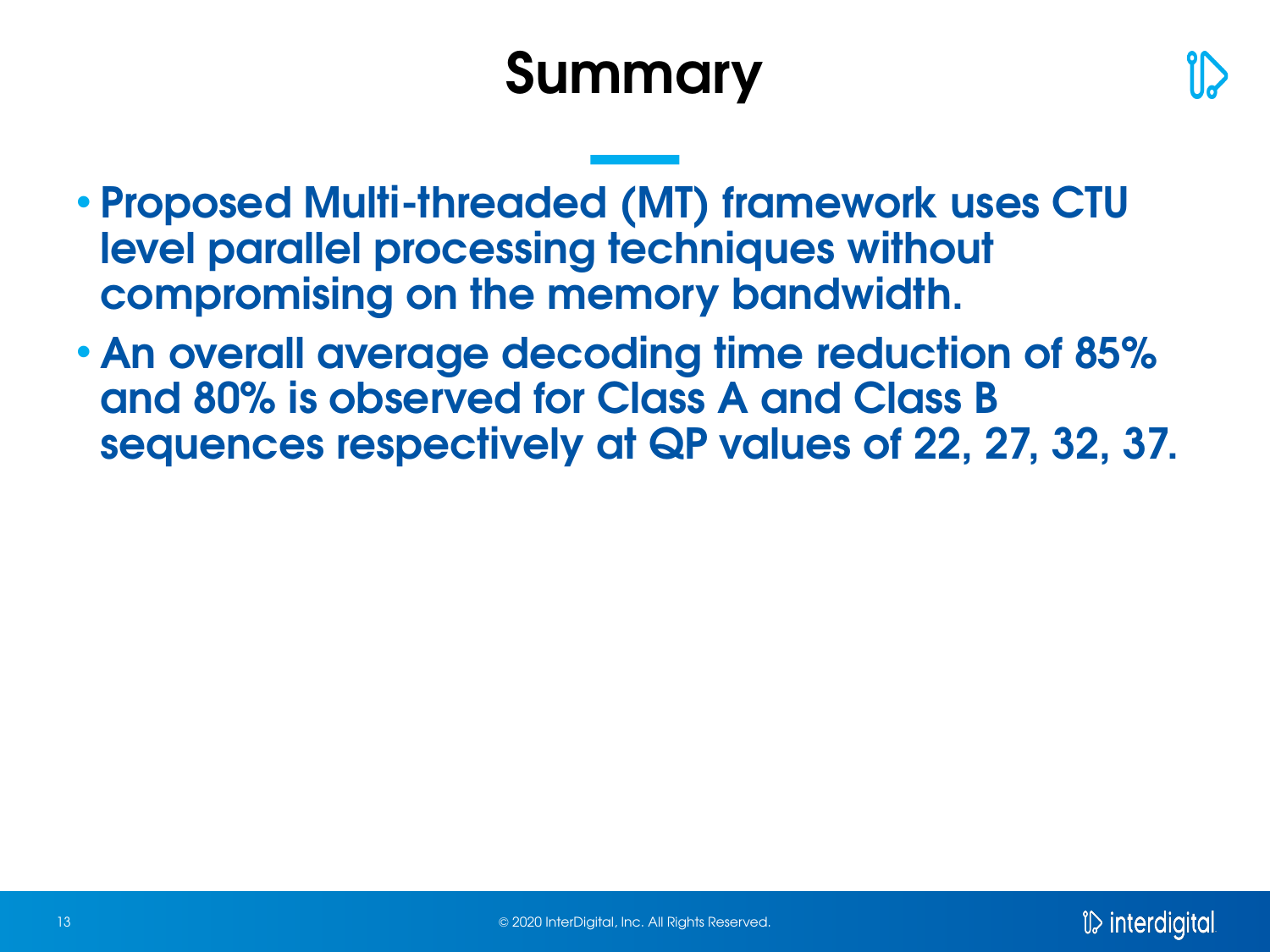

# Summary
Proposed Multi-threaded (MT) framework uses CTU level parallel processing techniques without compromising on the memory bandwidth.
An overall average decoding time reduction of 85% and 80% is observed for Class A and Class B sequences respectively at QP values of 22, 27, 32, 37.
© 2020 InterDigital, Inc. All Rights Reserved.
13